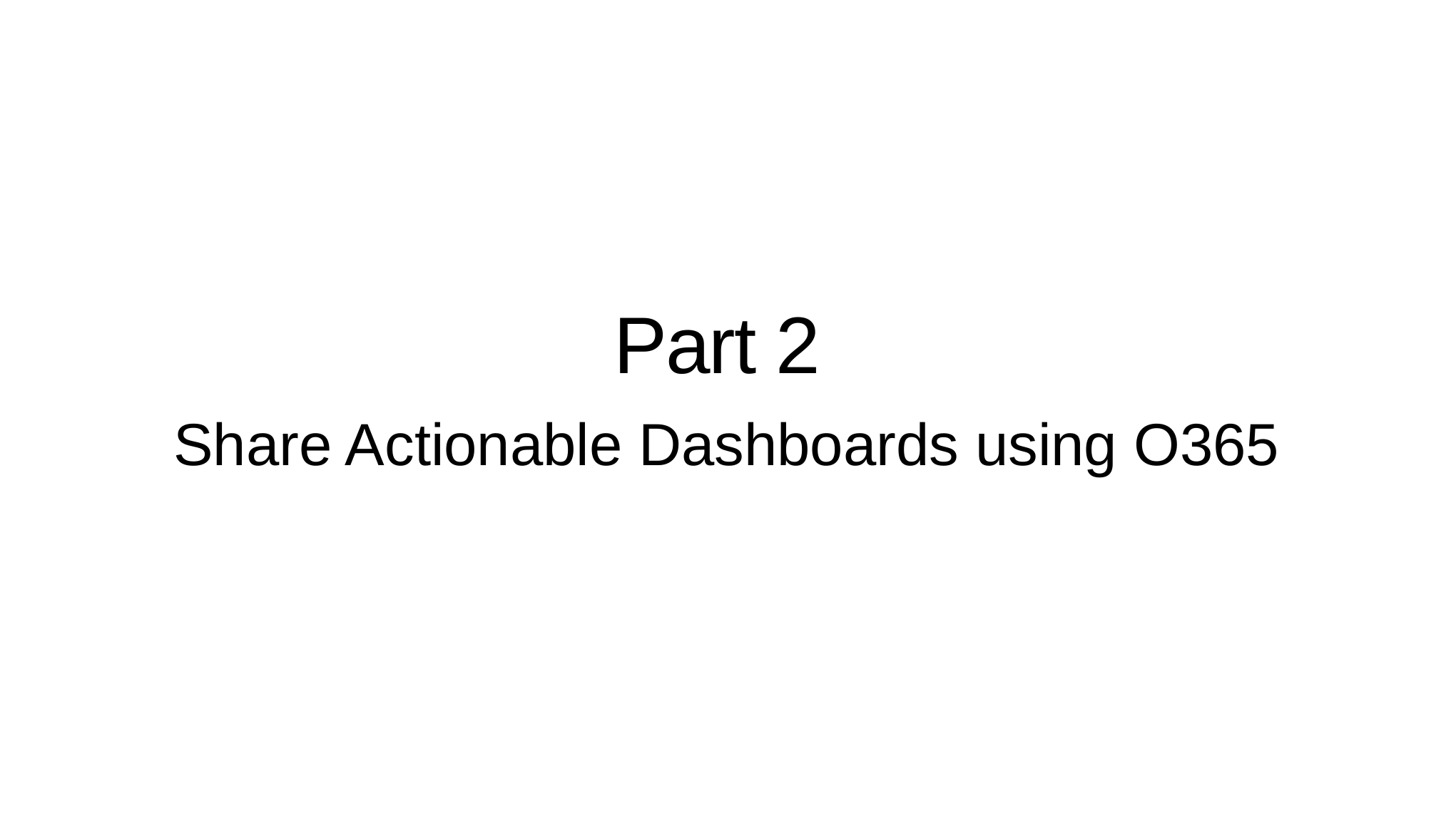

# Part 2
Share Actionable Dashboards using O365